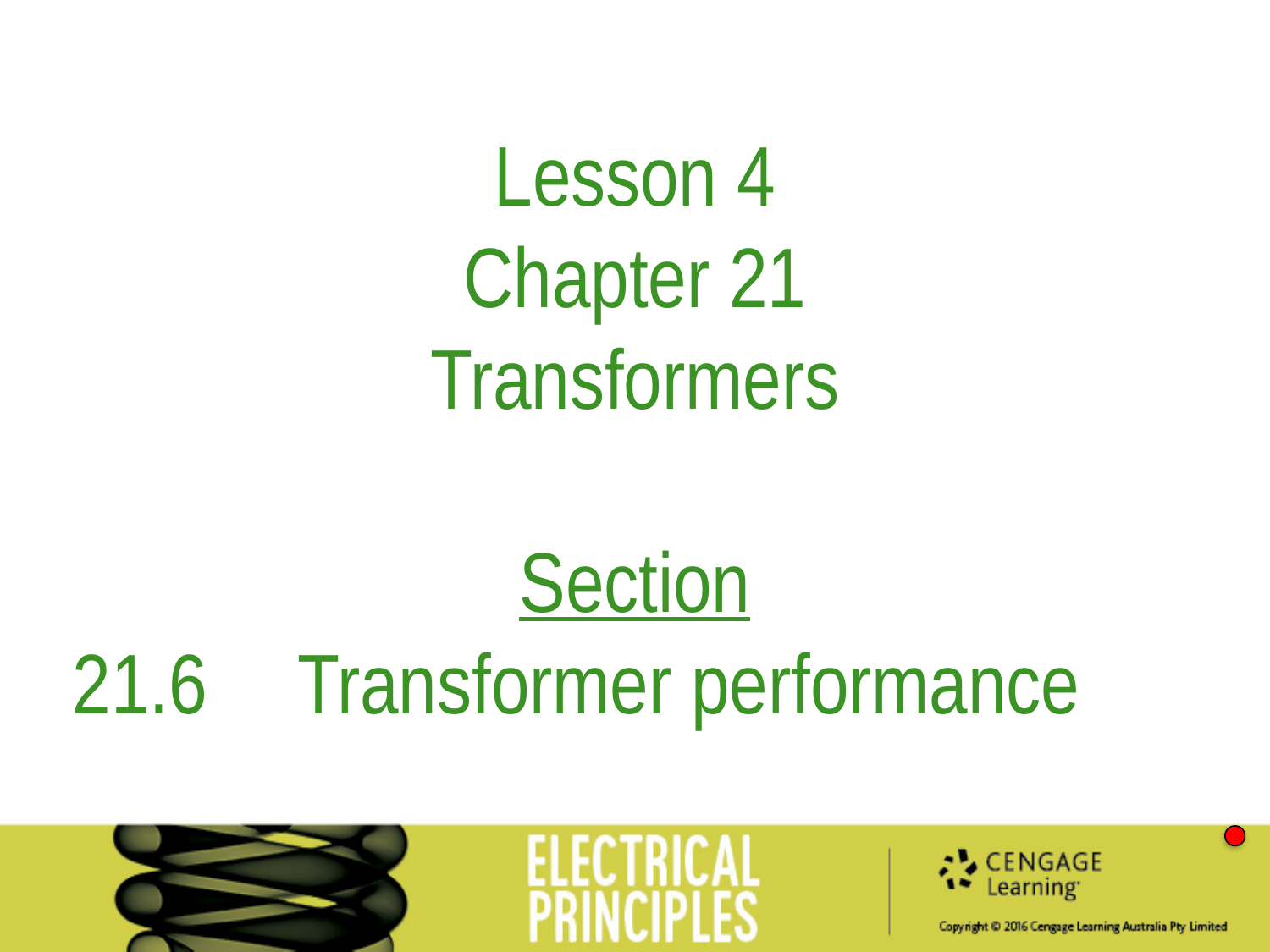

Lesson 4
Chapter 21
Transformers

Section
21.6	Transformer performance